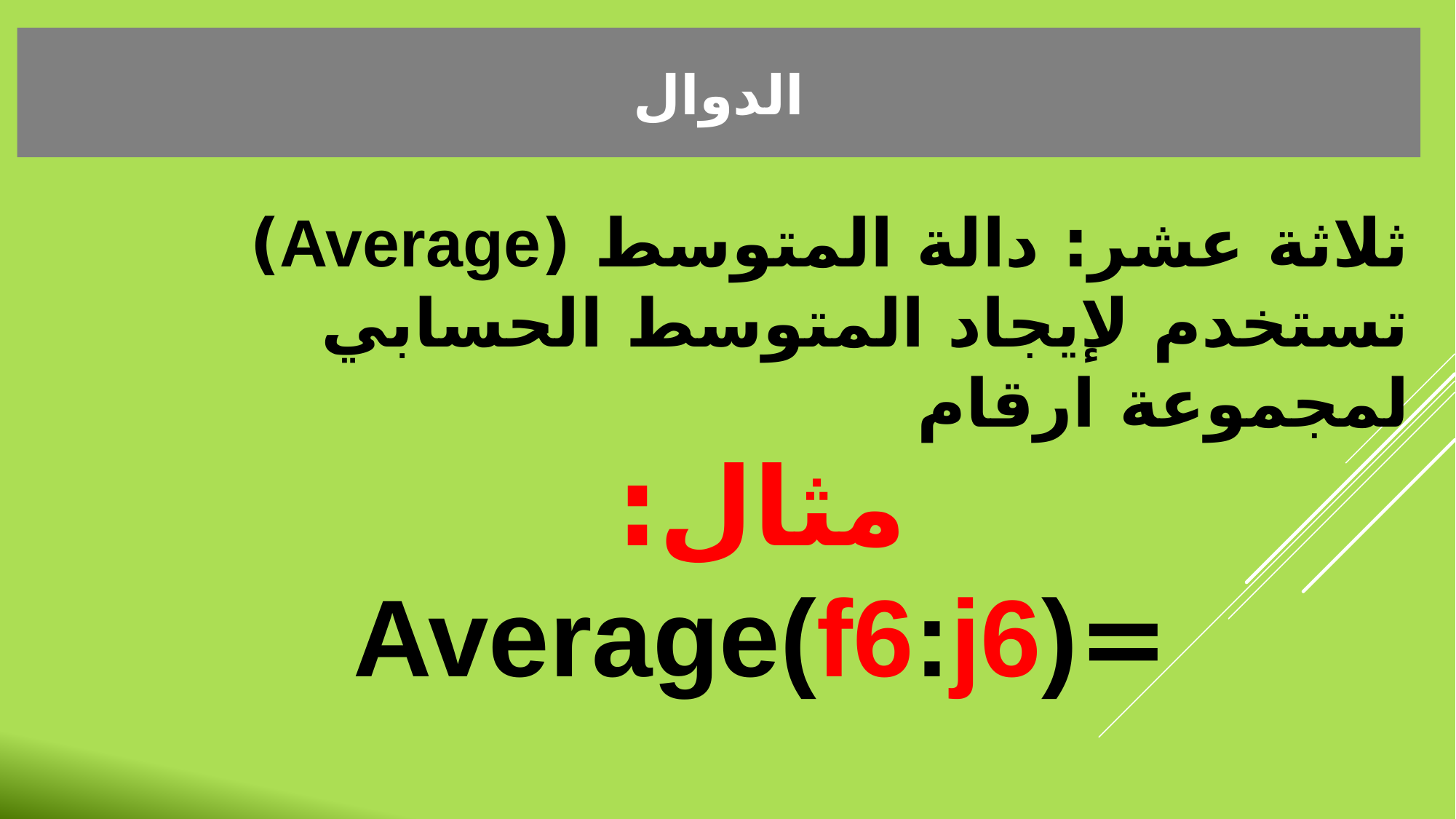

الدوال
ثلاثة عشر: دالة المتوسط (Average)
تستخدم لإيجاد المتوسط الحسابي لمجموعة ارقام
	مثال:
=Average(f6:j6)